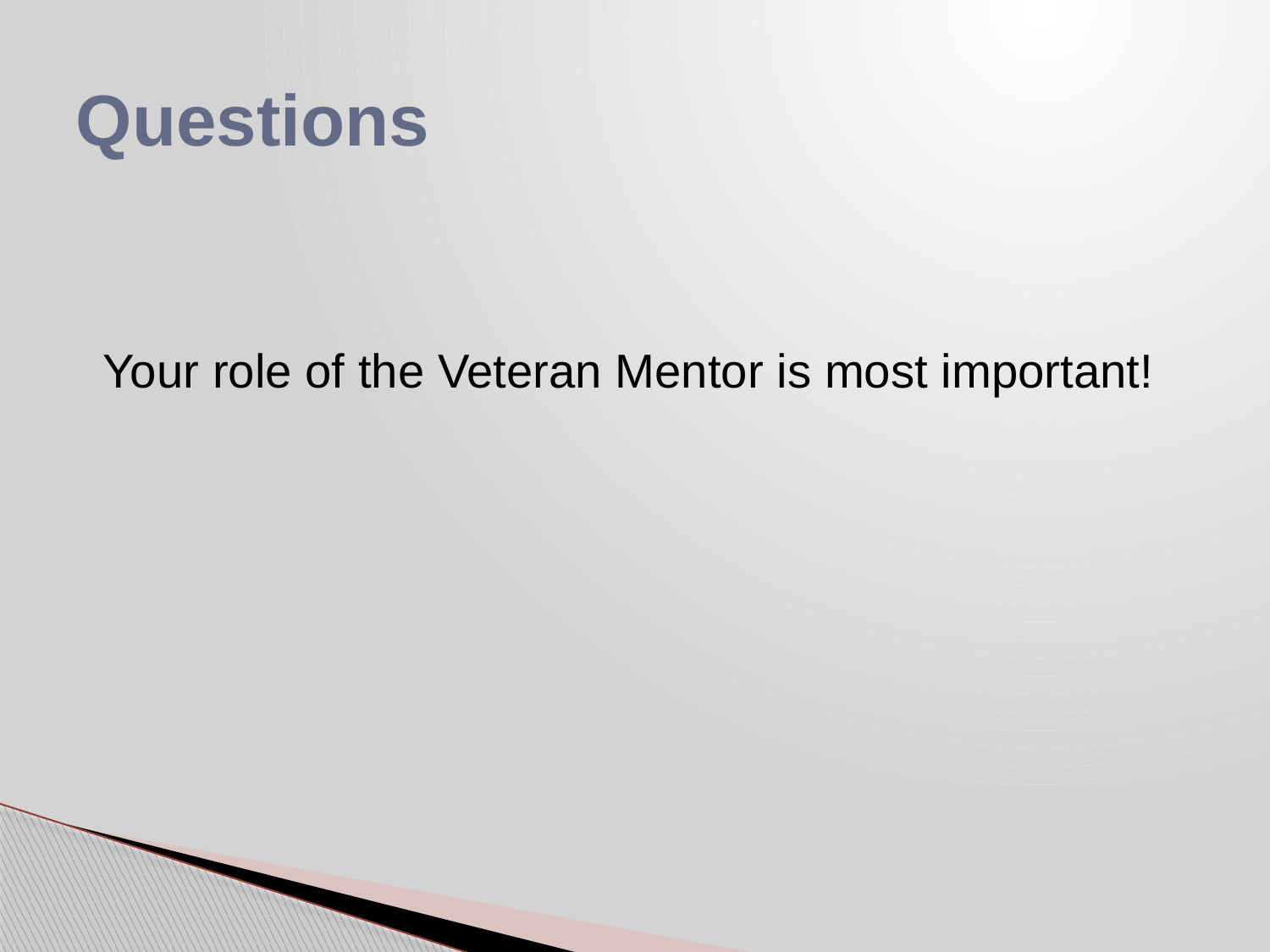

# Questions

Your role of the Veteran Mentor is most important!